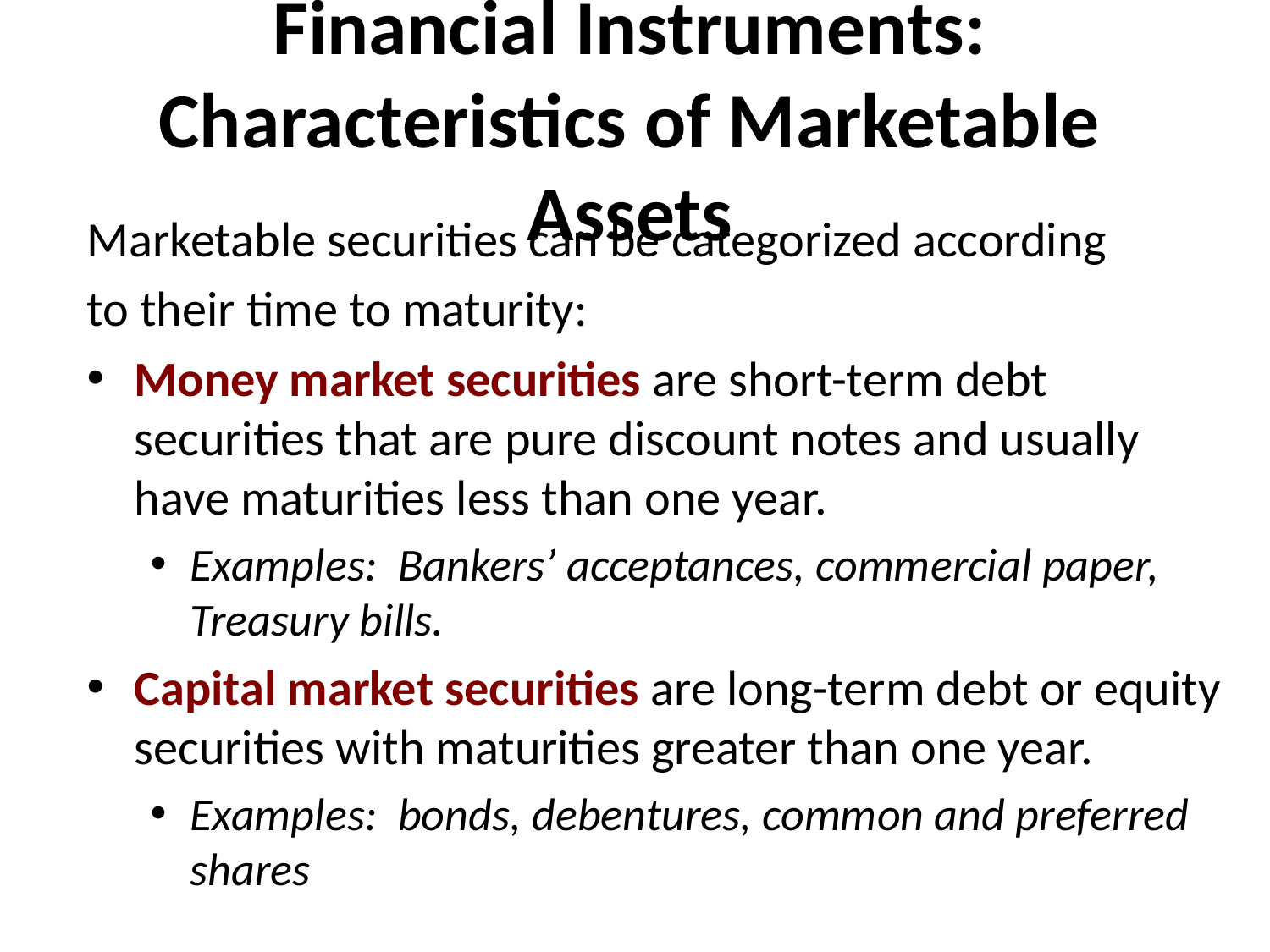

# Financial Instruments: Characteristics of Marketable Assets
Marketable securities can be categorized according
to their time to maturity:
Money market securities are short-term debt securities that are pure discount notes and usually have maturities less than one year.
Examples:  Bankers’ acceptances, commercial paper, Treasury bills.
Capital market securities are long-term debt or equity securities with maturities greater than one year.
Examples:  bonds, debentures, common and preferred shares

Booth/Cleary Introduction to Corporate Finance, Second Edition
25